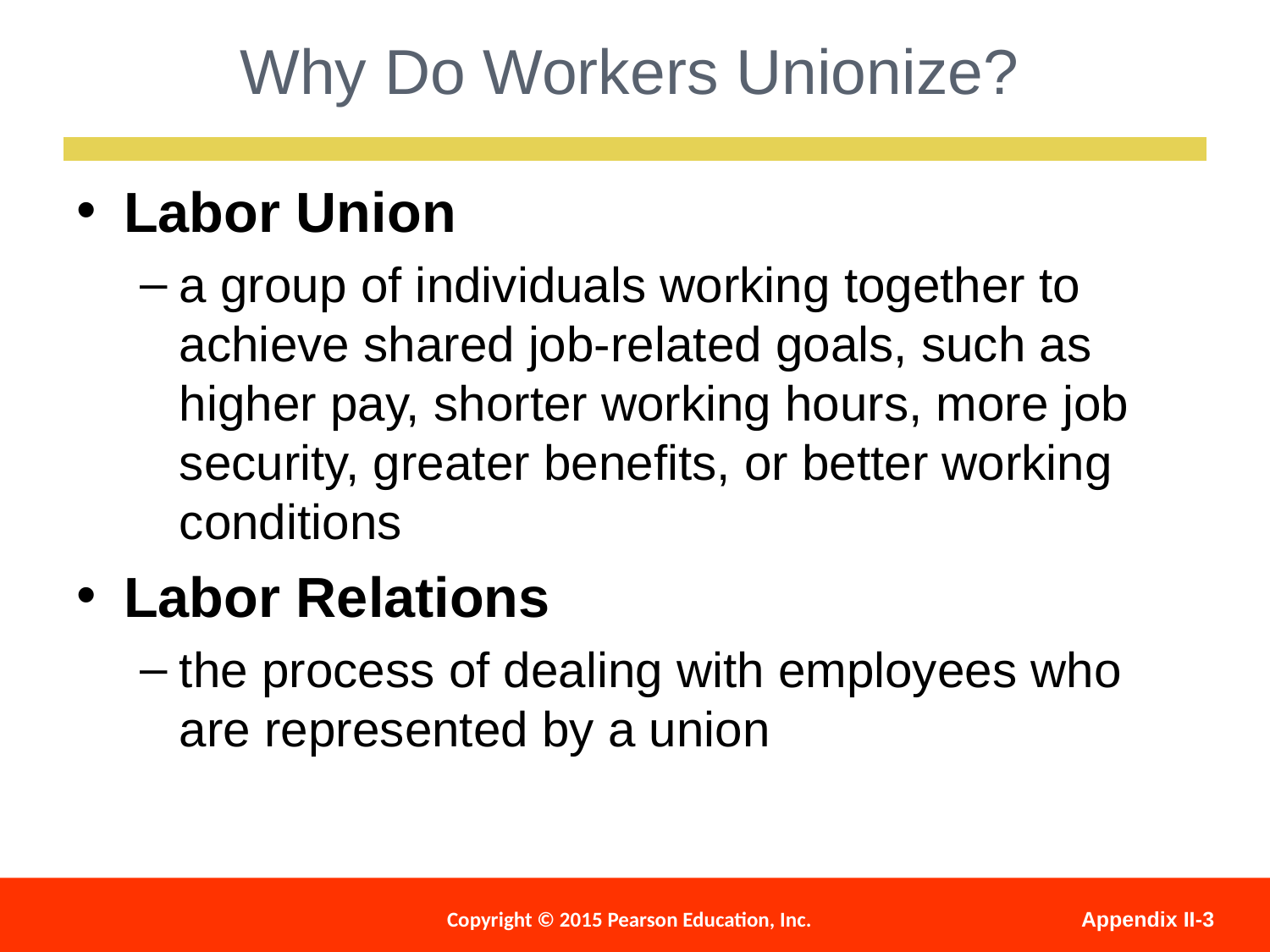

Why Do Workers Unionize?
Labor Union
a group of individuals working together to achieve shared job-related goals, such as higher pay, shorter working hours, more job security, greater benefits, or better working conditions
Labor Relations
the process of dealing with employees who are represented by a union